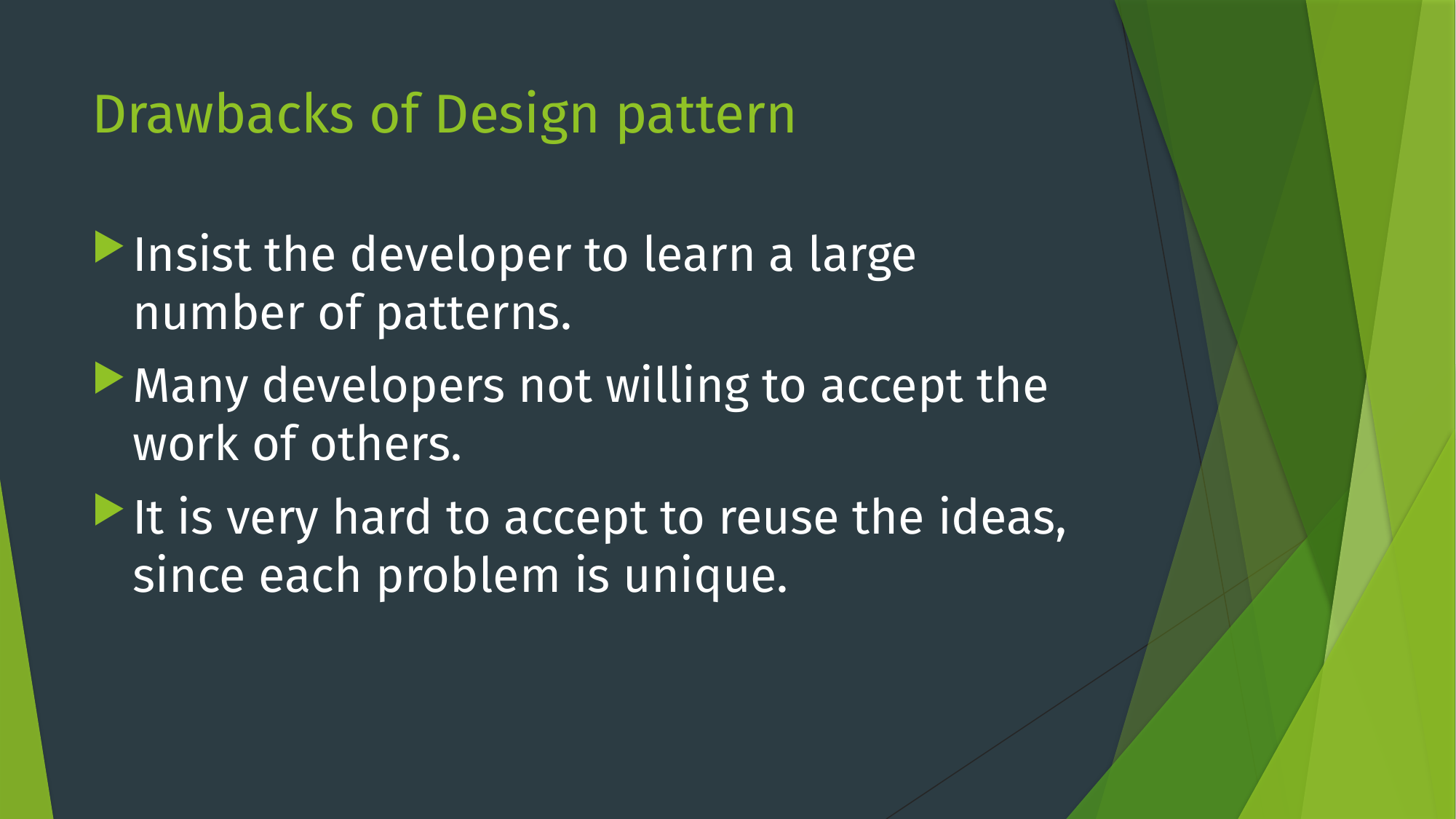

# Drawbacks of Design pattern
Insist the developer to learn a large number of patterns.
Many developers not willing to accept the work of others.
It is very hard to accept to reuse the ideas, since each problem is unique.